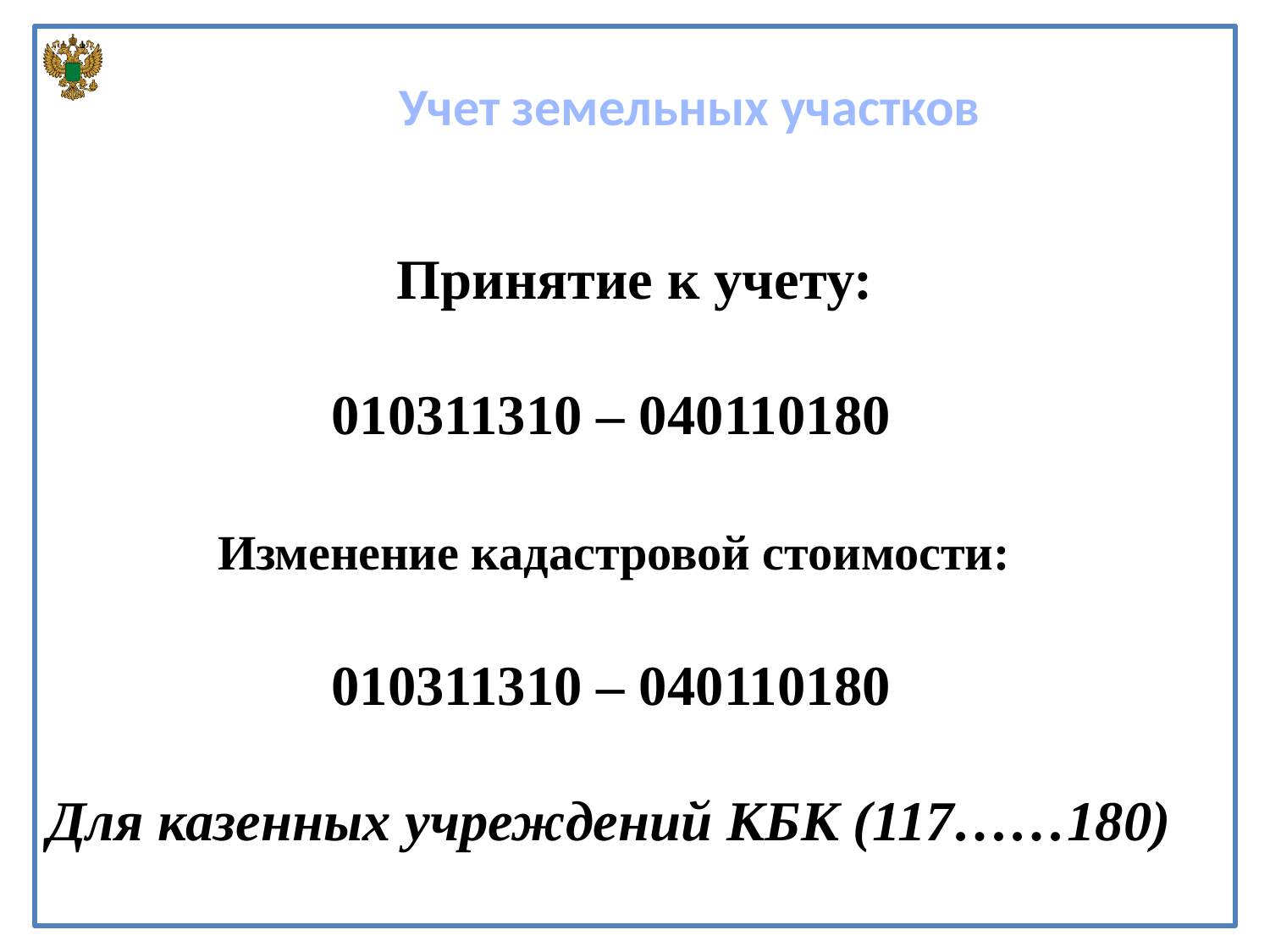

Учет земельных участков

Принятие к учету:

                    010311310 – 040110180

            Изменение кадастровой стоимости:

                    010311310 – 040110180

Для казенных учреждений КБК (117……180)